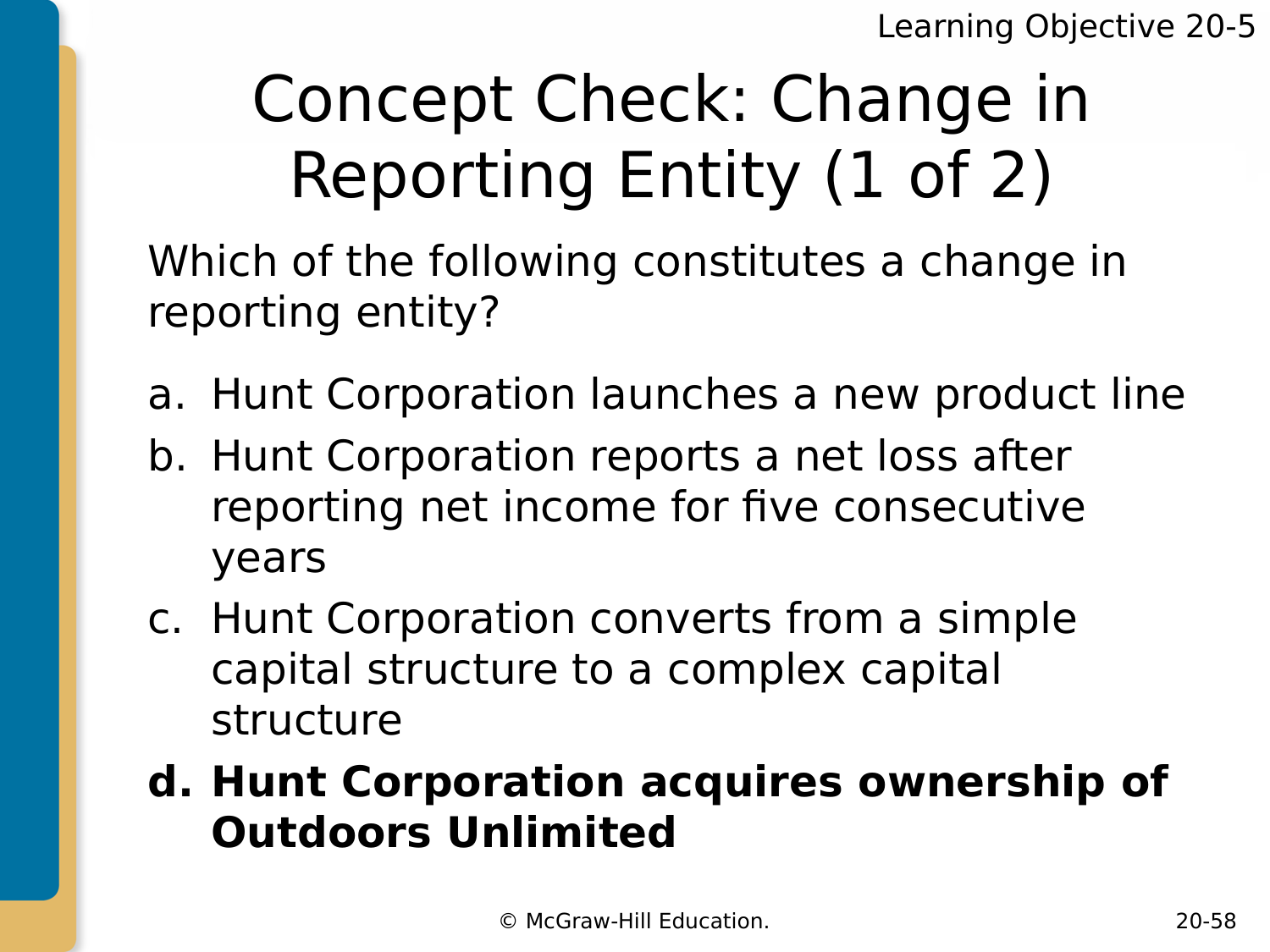

Learning Objective 20-5
# Concept Check: Change in Reporting Entity (1 of 2)
Which of the following constitutes a change in reporting entity?
Hunt Corporation launches a new product line
Hunt Corporation reports a net loss after reporting net income for five consecutive years
Hunt Corporation converts from a simple capital structure to a complex capital structure
Hunt Corporation acquires ownership of Outdoors Unlimited